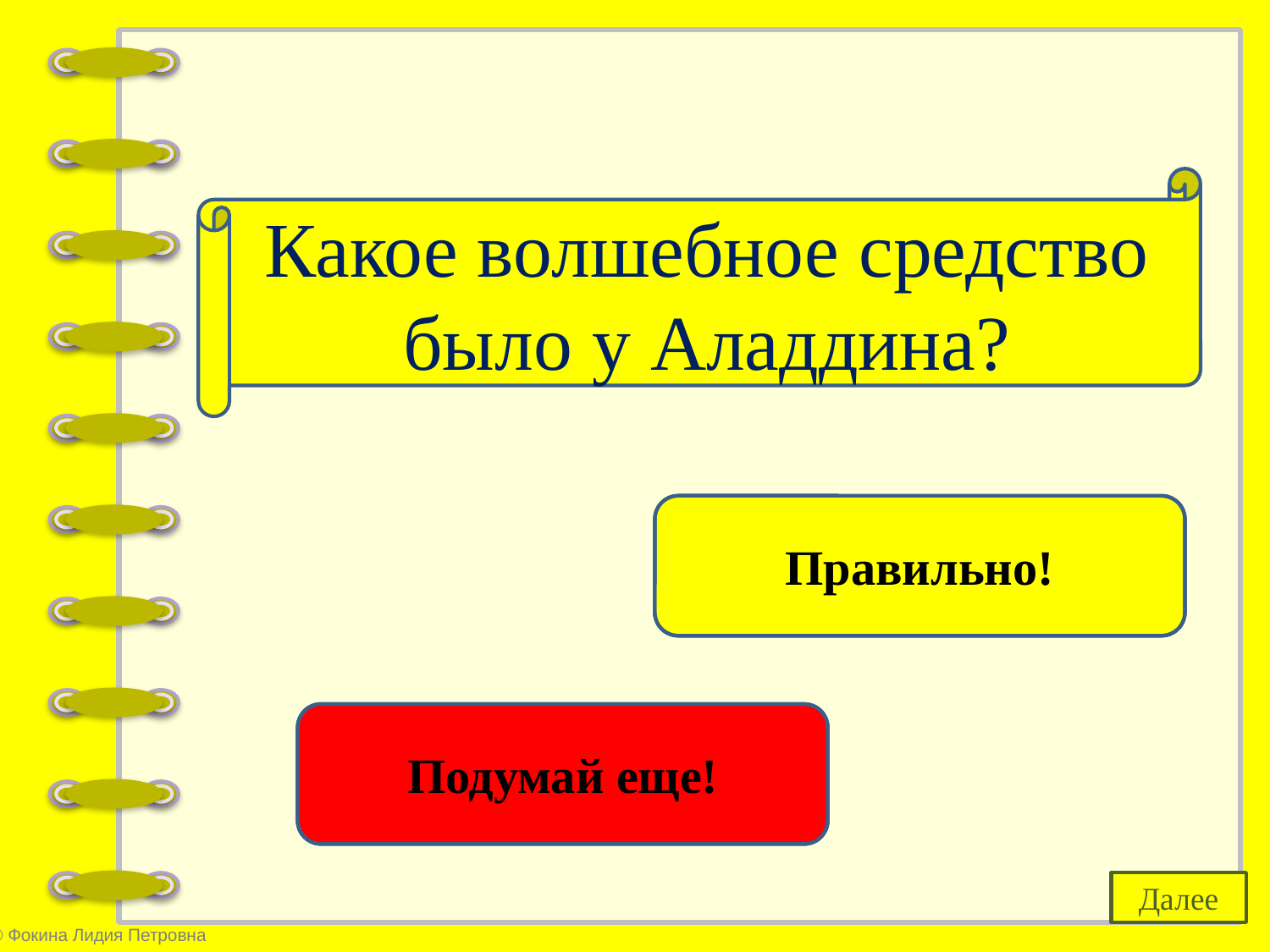

Какое волшебное средство было у Аладдина?
волшебная лампа
Правильно!

волшебная дудочка
Подумай еще!

Далее